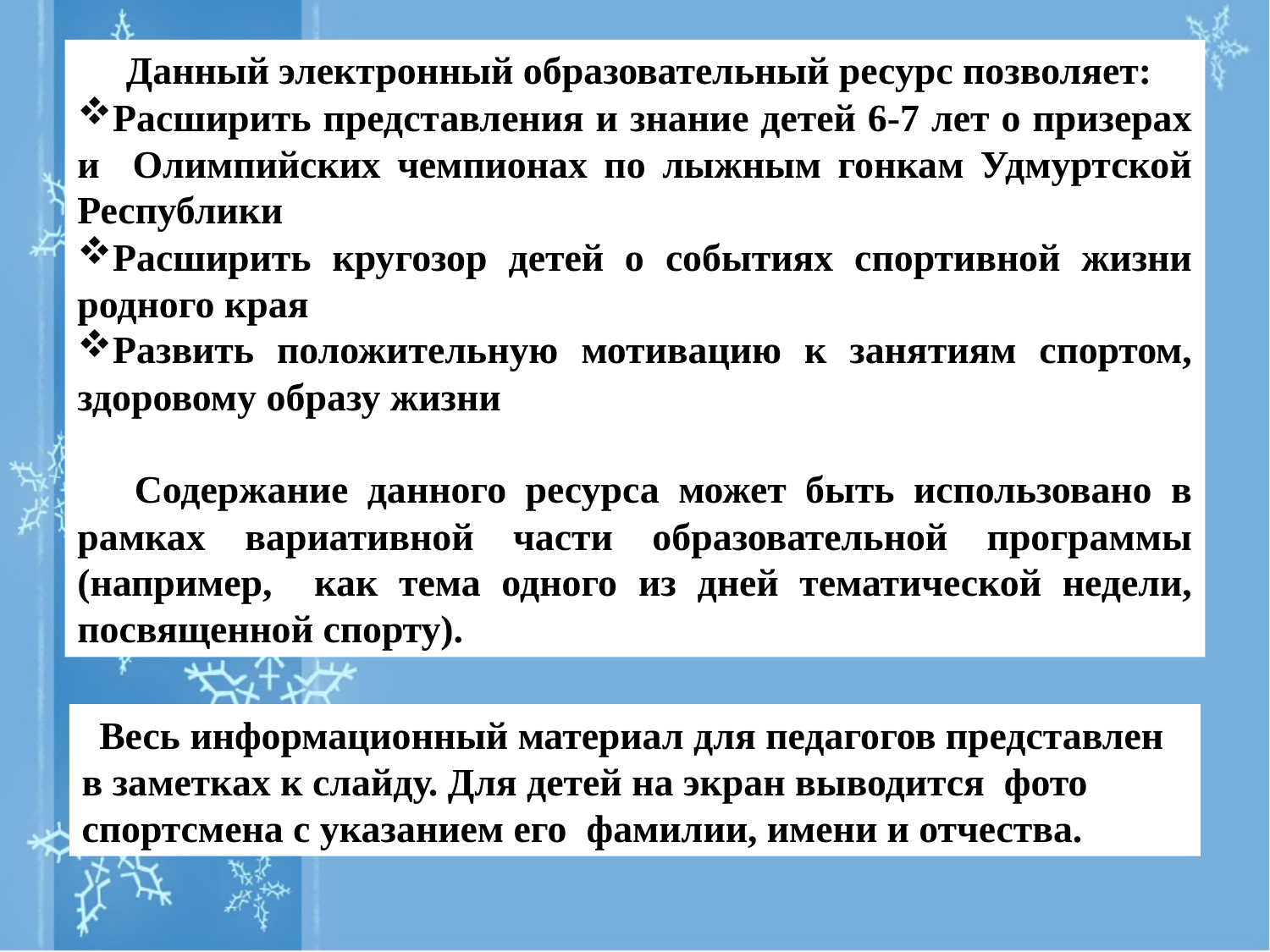

Данный электронный образовательный ресурс позволяет:
Расширить представления и знание детей 6-7 лет о призерах и  Олимпийских чемпионах по лыжным гонкам Удмуртской Республики
Расширить кругозор детей о событиях спортивной жизни родного края
Развить положительную мотивацию к занятиям спортом, здоровому образу жизни

   Содержание данного ресурса может быть использовано в рамках вариативной части образовательной программы (например,  как тема одного из дней тематической недели, посвященной спорту).
  Весь информационный материал для педагогов представлен в заметках к слайду. Для детей на экран выводится  фото спортсмена с указанием его  фамилии, имени и отчества.